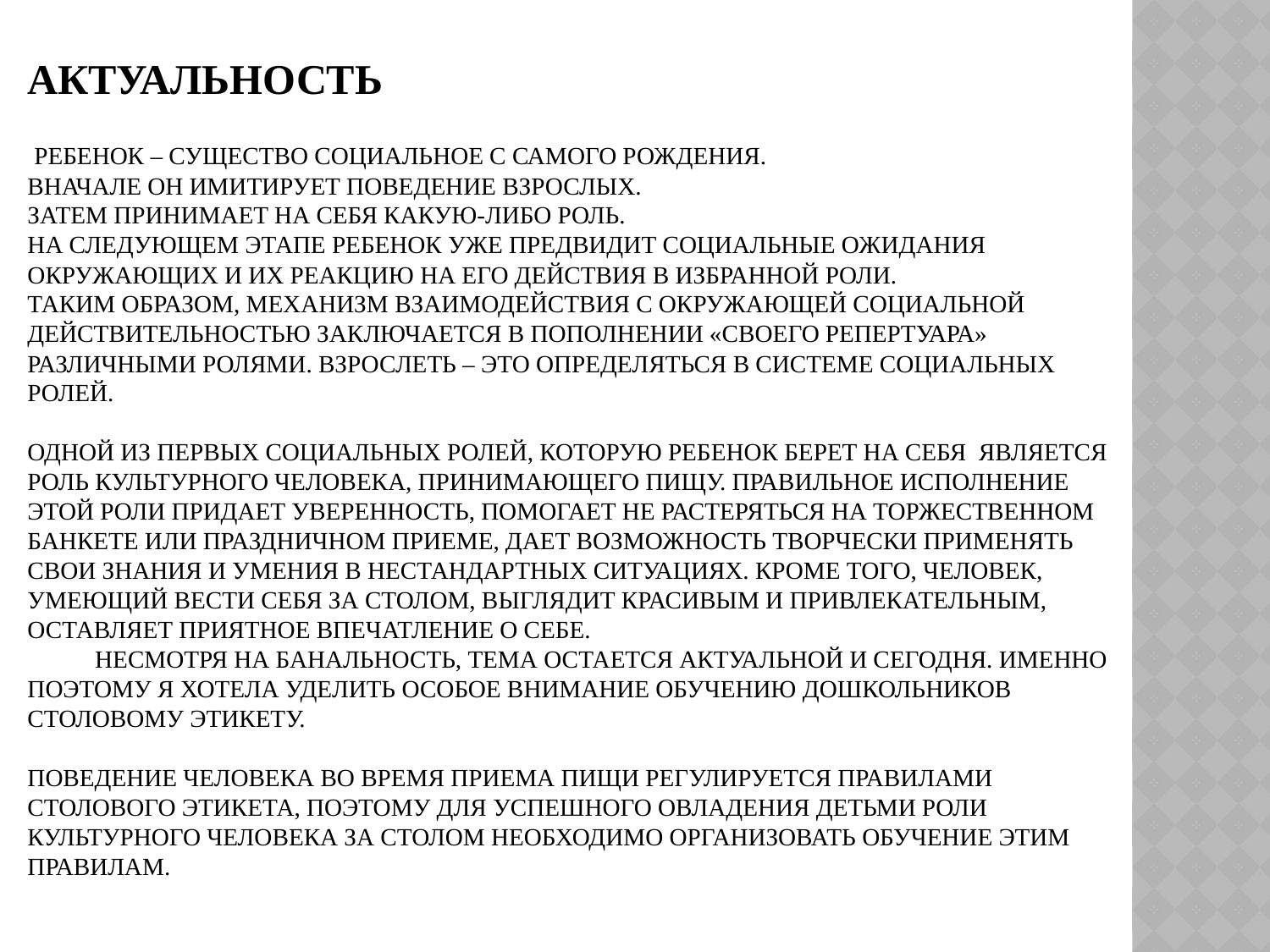

# Актуальность Ребенок – существо социальное с самого рождения. Вначале он имитирует поведение взрослых. затем принимает на себя какую-либо роль. На следующем этапе ребенок уже предвидит социальные ожидания окружающих и их реакцию на его действия в избранной роли. Таким образом, механизм взаимодействия с окружающей социальной действительностью заключается в пополнении «своего репертуара» различными ролями. Взрослеть – это определяться в системе социальных ролей. Одной из первых социальных ролей, которую ребенок берет на себя  является роль культурного человека, принимающего пищу. Правильное исполнение этой роли придает уверенность, помогает не растеряться на торжественном банкете или праздничном приеме, дает возможность творчески применять свои знания и умения в нестандартных ситуациях. Кроме того, человек, умеющий вести себя за столом, выглядит красивым и привлекательным, оставляет приятное впечатление о себе. Несмотря на банальность, тема остается актуальной и сегодня. Именно поэтому я хотела уделить особое внимание обучению дошкольников  столовому этикету. Поведение человека во время приема пищи регулируется правилами столового этикета, поэтому для успешного овладения детьми роли культурного человека за столом необходимо организовать обучение этим правилам.